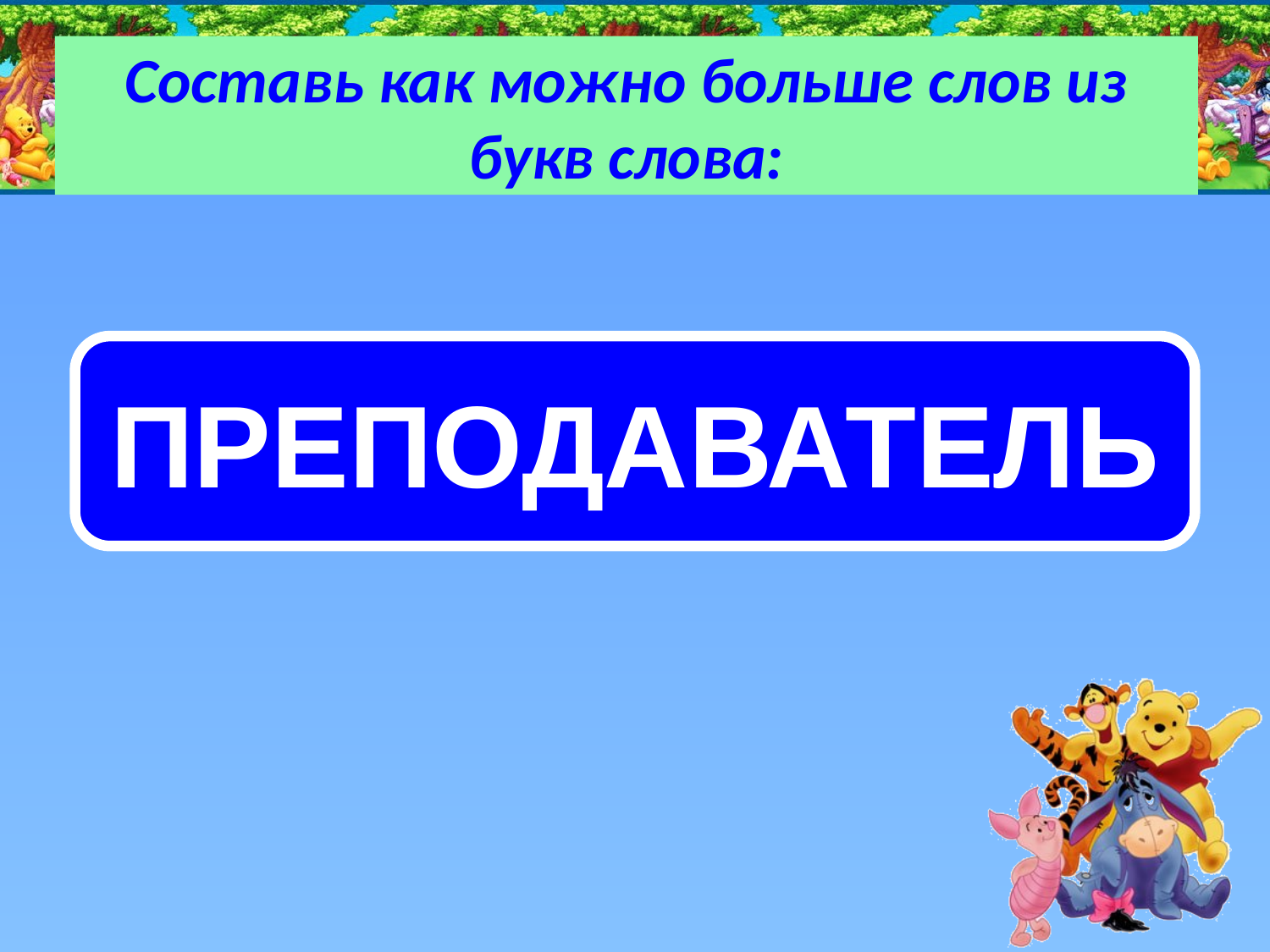

Составь как можно больше слов из букв слова:
ПРЕПОДАВАТЕЛЬ